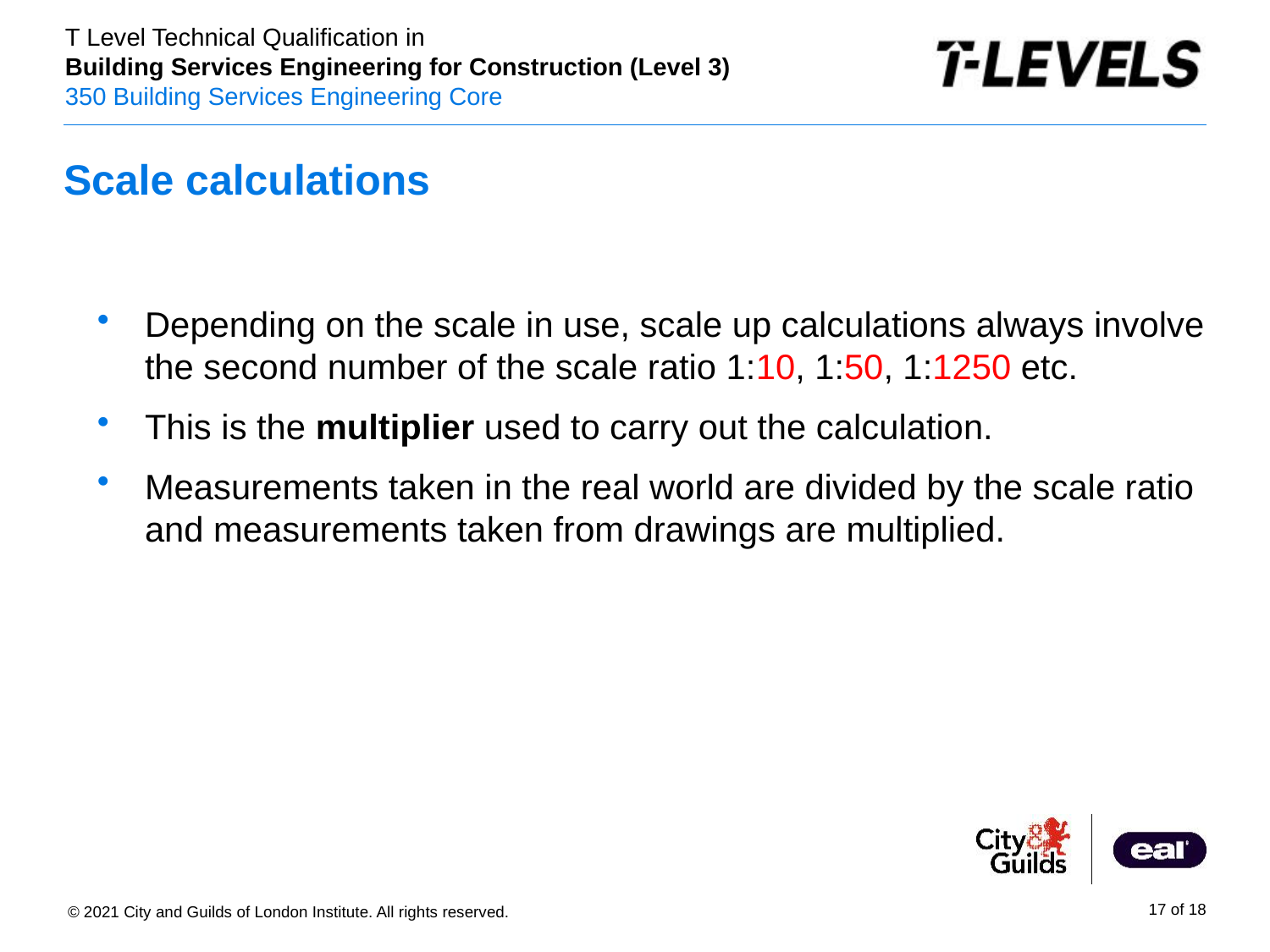

# Scale calculations
Depending on the scale in use, scale up calculations always involve the second number of the scale ratio 1:10, 1:50, 1:1250 etc.
This is the multiplier used to carry out the calculation.
Measurements taken in the real world are divided by the scale ratio and measurements taken from drawings are multiplied.